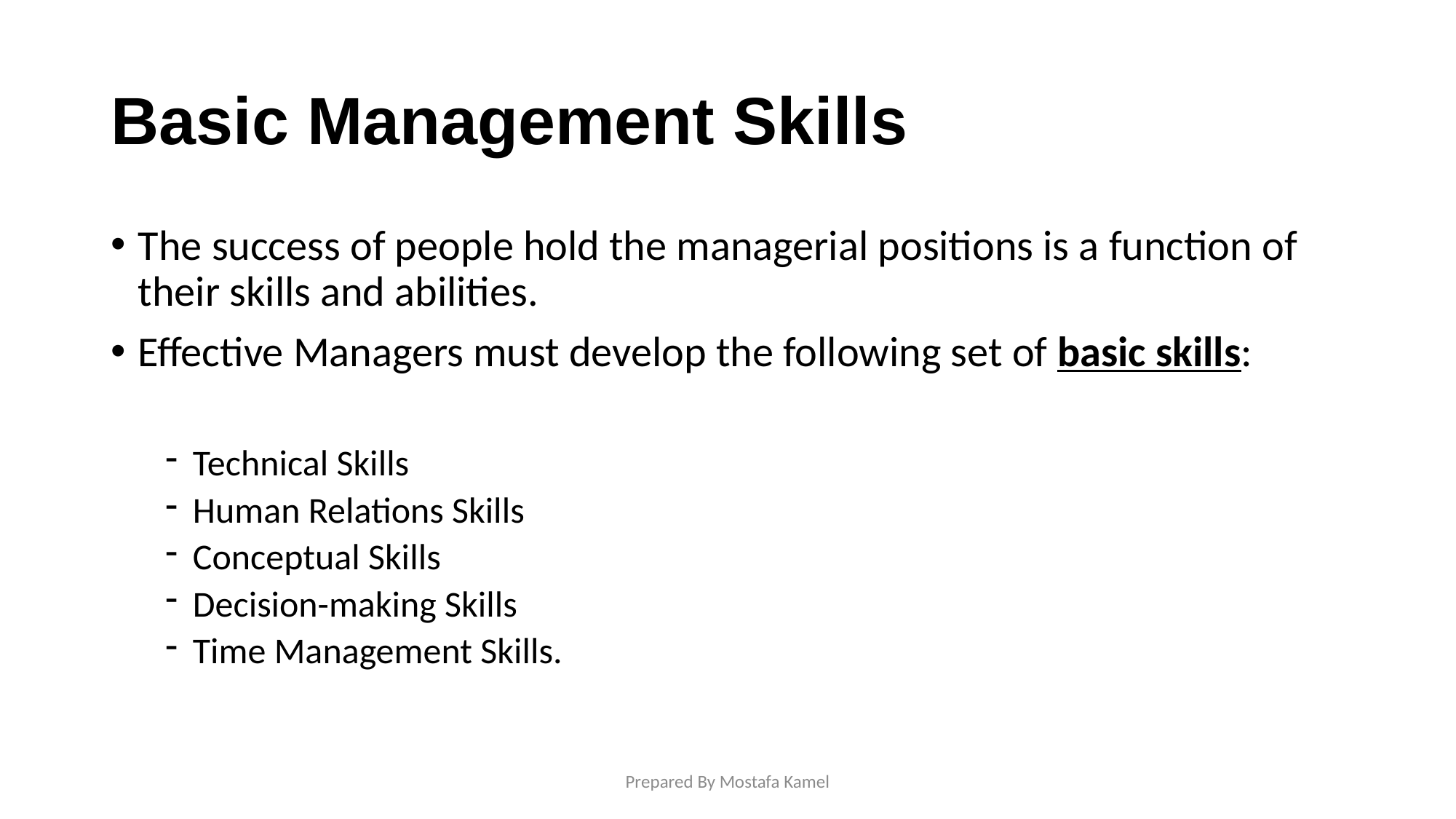

# Basic Management Skills
The success of people hold the managerial positions is a function of their skills and abilities.
Effective Managers must develop the following set of basic skills:

Technical Skills
Human Relations Skills
Conceptual Skills
Decision-making Skills
Time Management Skills.

Prepared By Mostafa Kamel